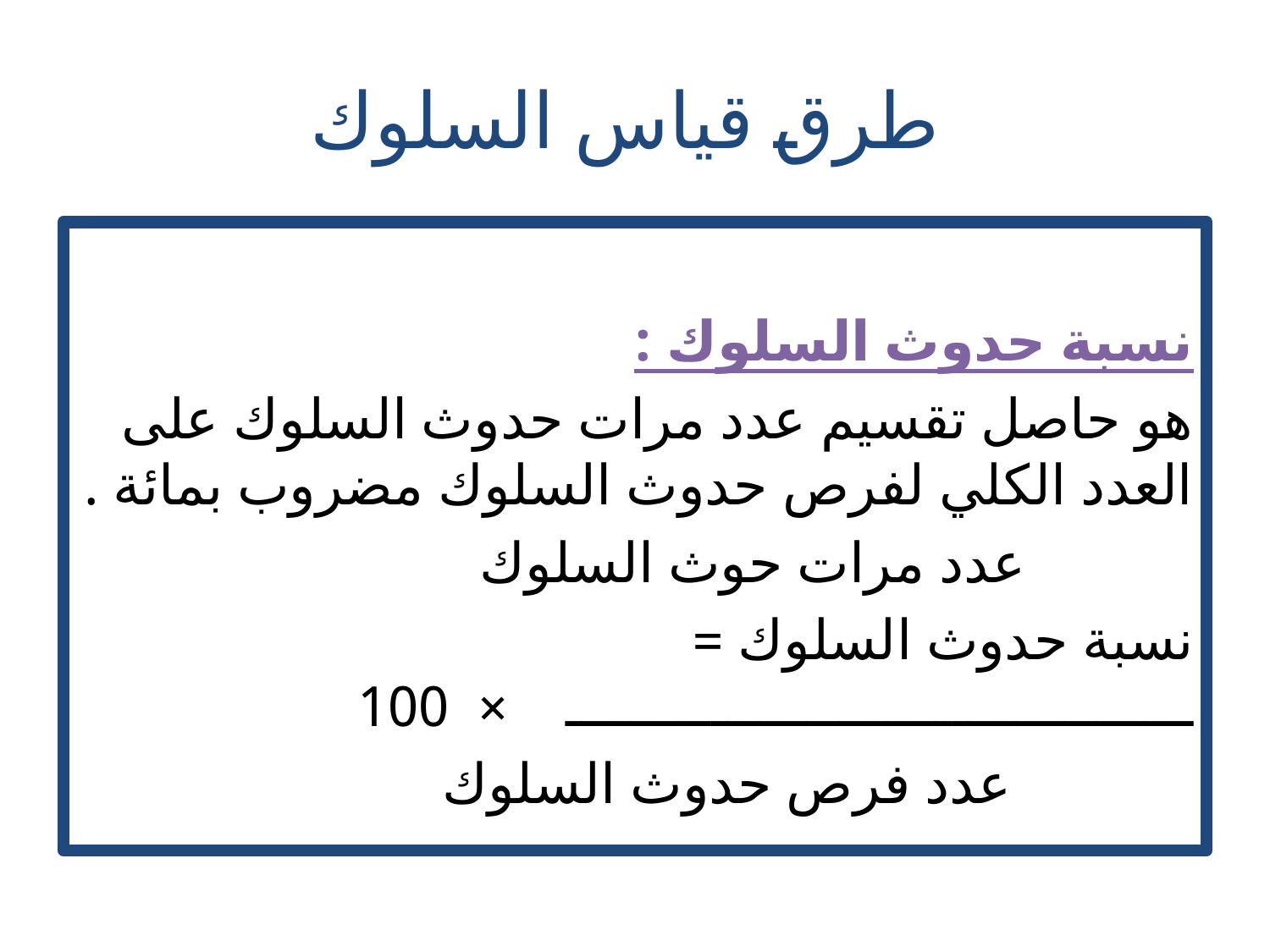

# طرق قياس السلوك

نسبة حدوث السلوك :
هو حاصل تقسيم عدد مرات حدوث السلوك على العدد الكلي لفرص حدوث السلوك مضروب بمائة .
			   عدد مرات حوث السلوك
نسبة حدوث السلوك = ـــــــــــــــــــــــــــــــــــــــ    ×  100
			    عدد فرص حدوث السلوك